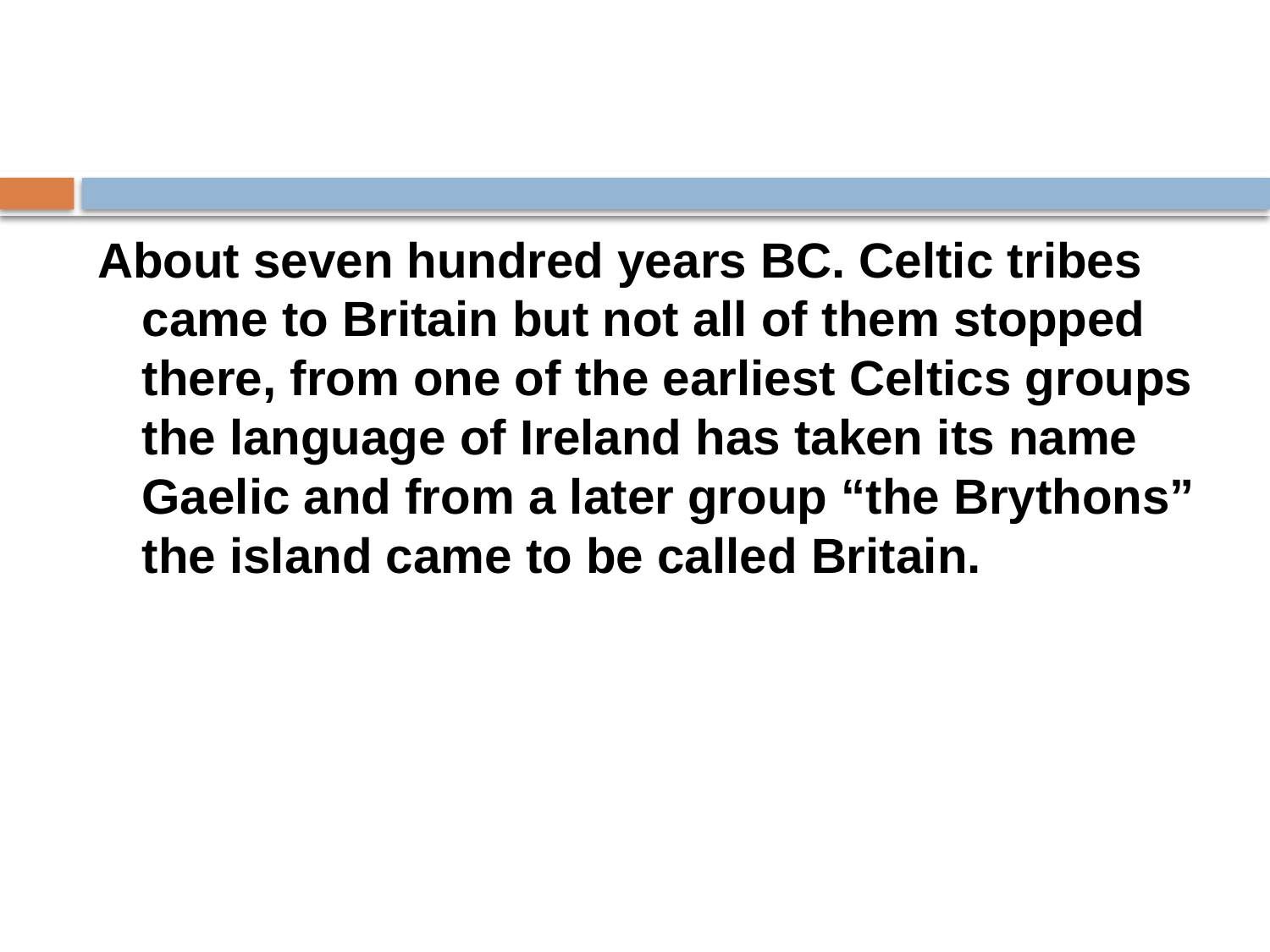

About seven hundred years BC. Celtic tribes came to Britain but not all of them stopped there, from one of the earliest Celtics groups the language of Ireland has taken its name Gaelic and from a later group “the Brythons” the island came to be called Britain.